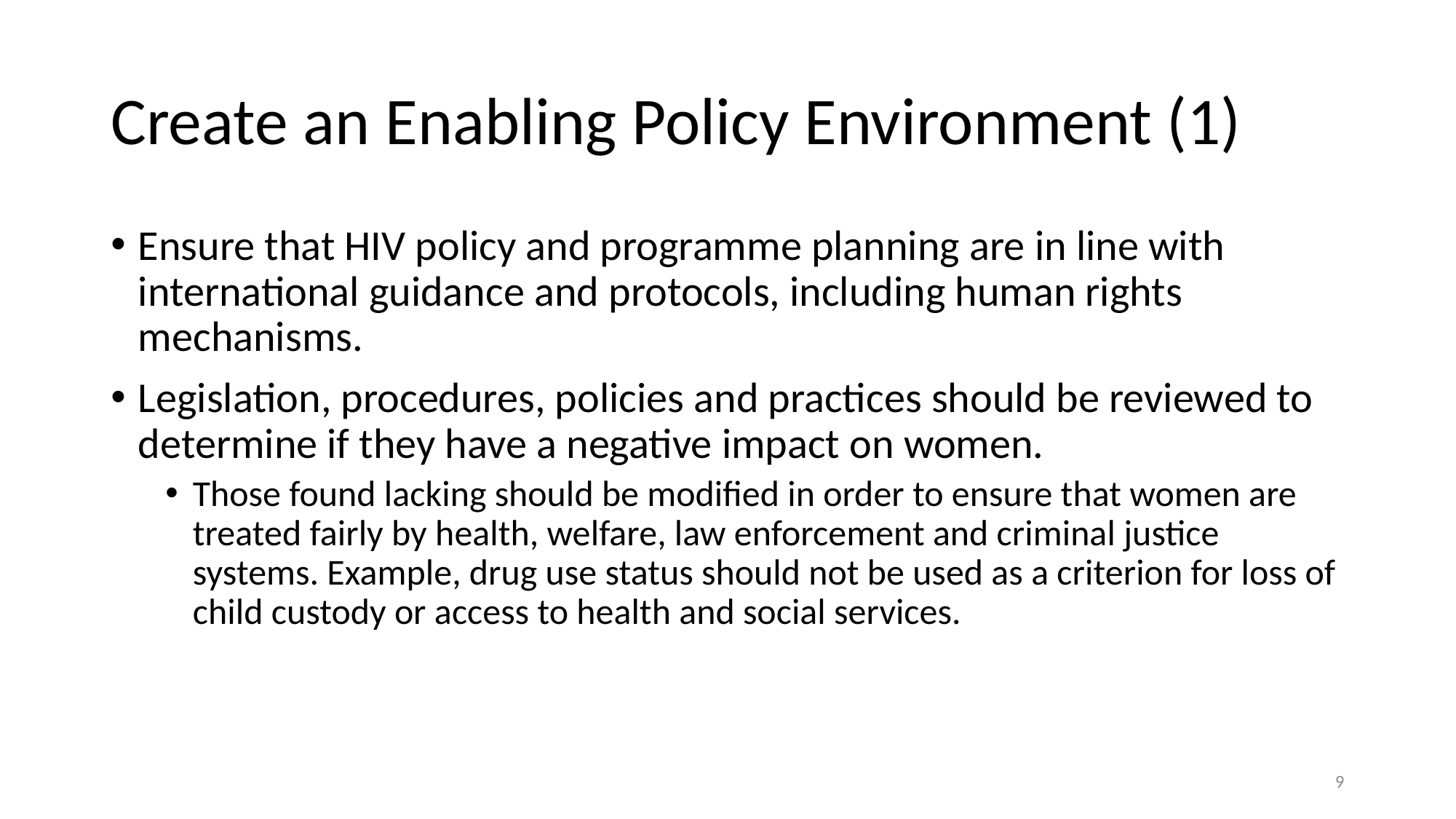

# Create an Enabling Policy Environment (1)
Ensure that HIV policy and programme planning are in line with international guidance and protocols, including human rights mechanisms.
Legislation, procedures, policies and practices should be reviewed to determine if they have a negative impact on women.
Those found lacking should be modified in order to ensure that women are treated fairly by health, welfare, law enforcement and criminal justice systems. Example, drug use status should not be used as a criterion for loss of child custody or access to health and social services.
9